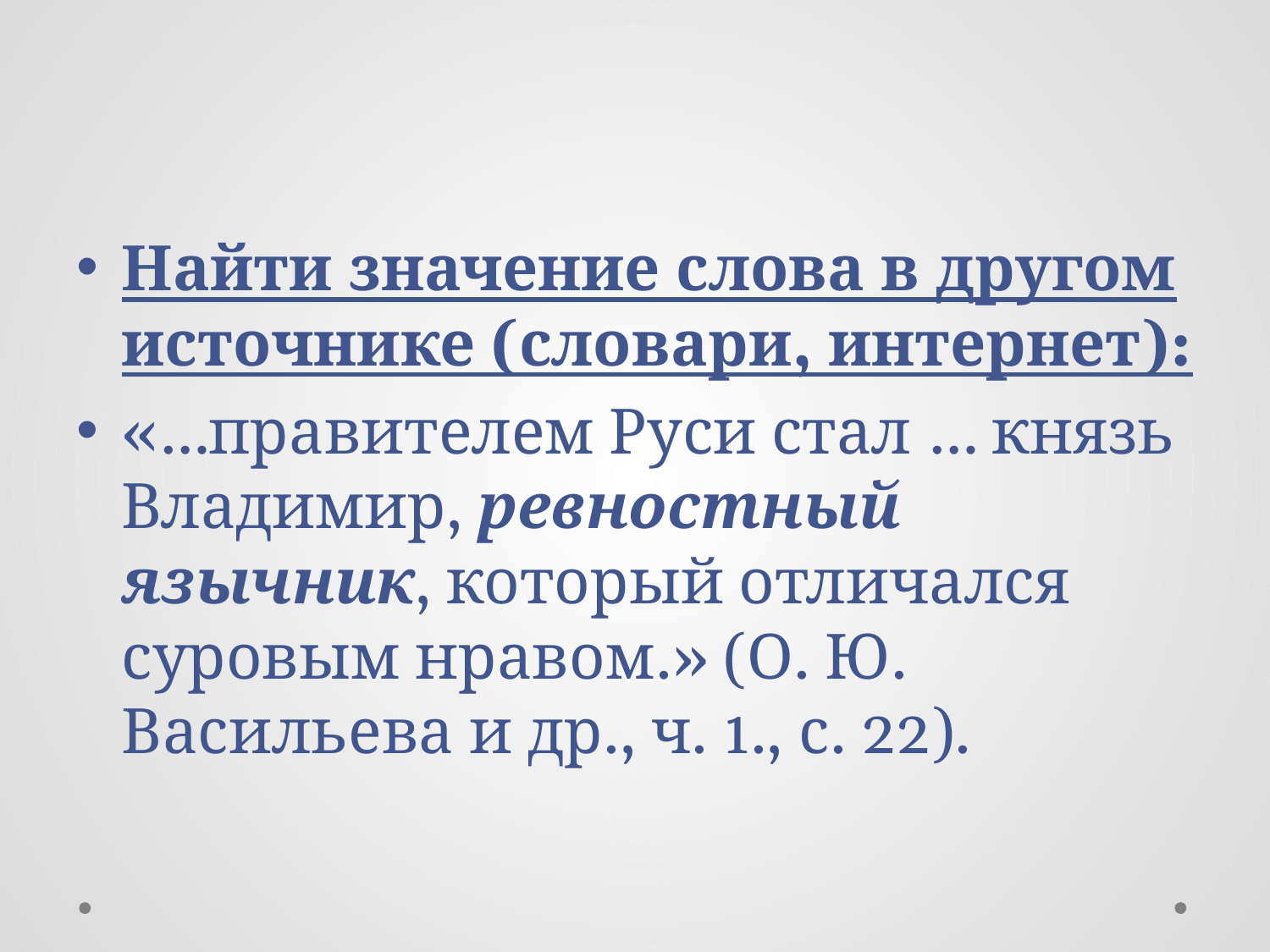

#
Найти значение слова в другом источнике (словари, интернет):
«…правителем Руси стал … князь Владимир, ревностный язычник, который отличался суровым нравом.» (О. Ю. Васильева и др., ч. 1., с. 22).